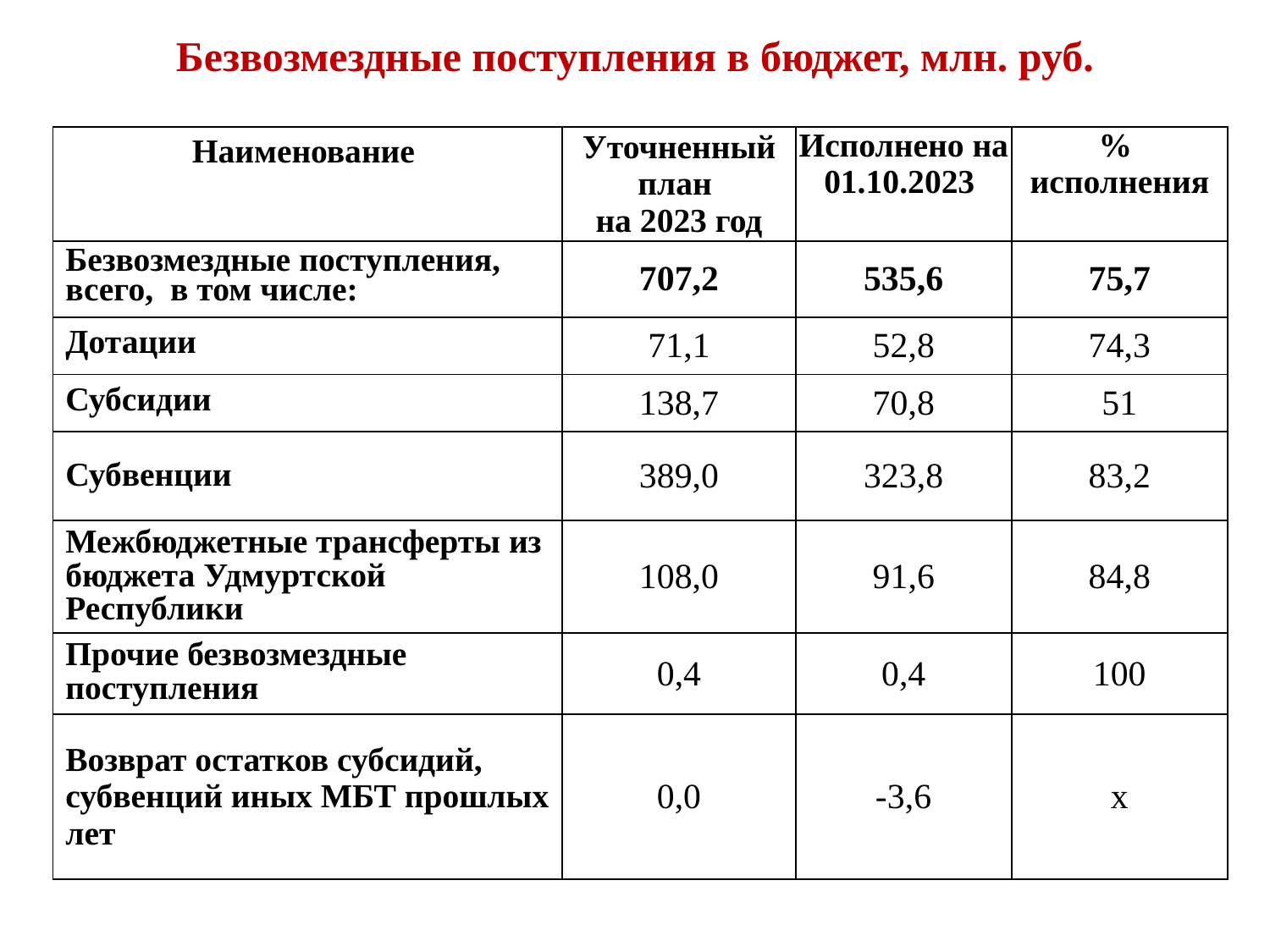

# Безвозмездные поступления в бюджет, млн. руб.
| Наименование | Уточненный план на 2023 год | Исполнено на 01.10.2023 | % исполнения |
| --- | --- | --- | --- |
| Безвозмездные поступления, всего, в том числе: | 707,2 | 535,6 | 75,7 |
| Дотации | 71,1 | 52,8 | 74,3 |
| Субсидии | 138,7 | 70,8 | 51 |
| Субвенции | 389,0 | 323,8 | 83,2 |
| Межбюджетные трансферты из бюджета Удмуртской Республики | 108,0 | 91,6 | 84,8 |
| Прочие безвозмездные поступления | 0,4 | 0,4 | 100 |
| Возврат остатков субсидий, субвенций иных МБТ прошлых лет | 0,0 | -3,6 | х |